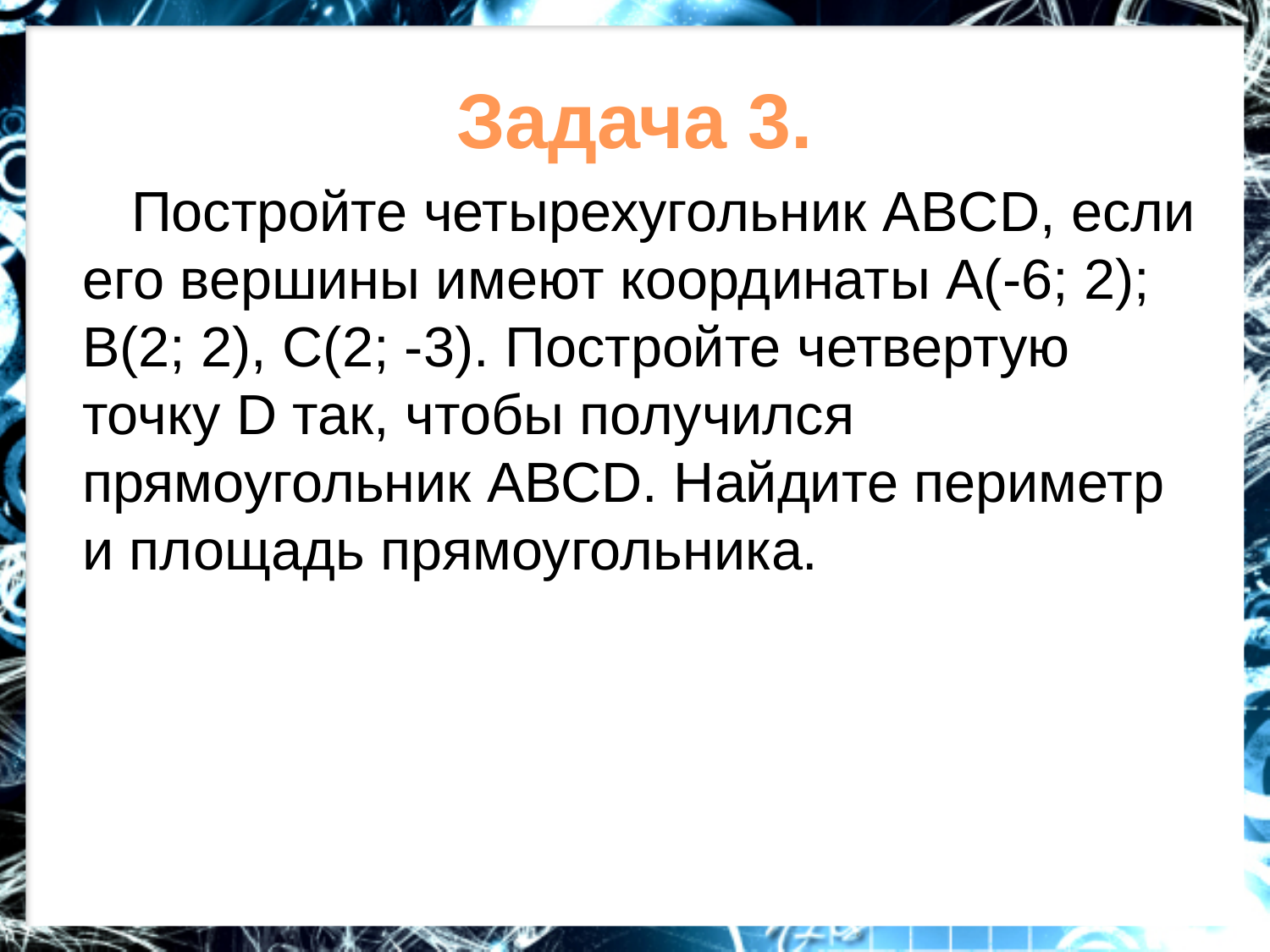

# Задача 3.
Постройте четырехугольник ABCD, если его вершины имеют координаты А(-6; 2); В(2; 2), С(2; -3). Постройте четвертую точку D так, чтобы получился прямоугольник АВСD. Найдите периметр и площадь прямоугольника.